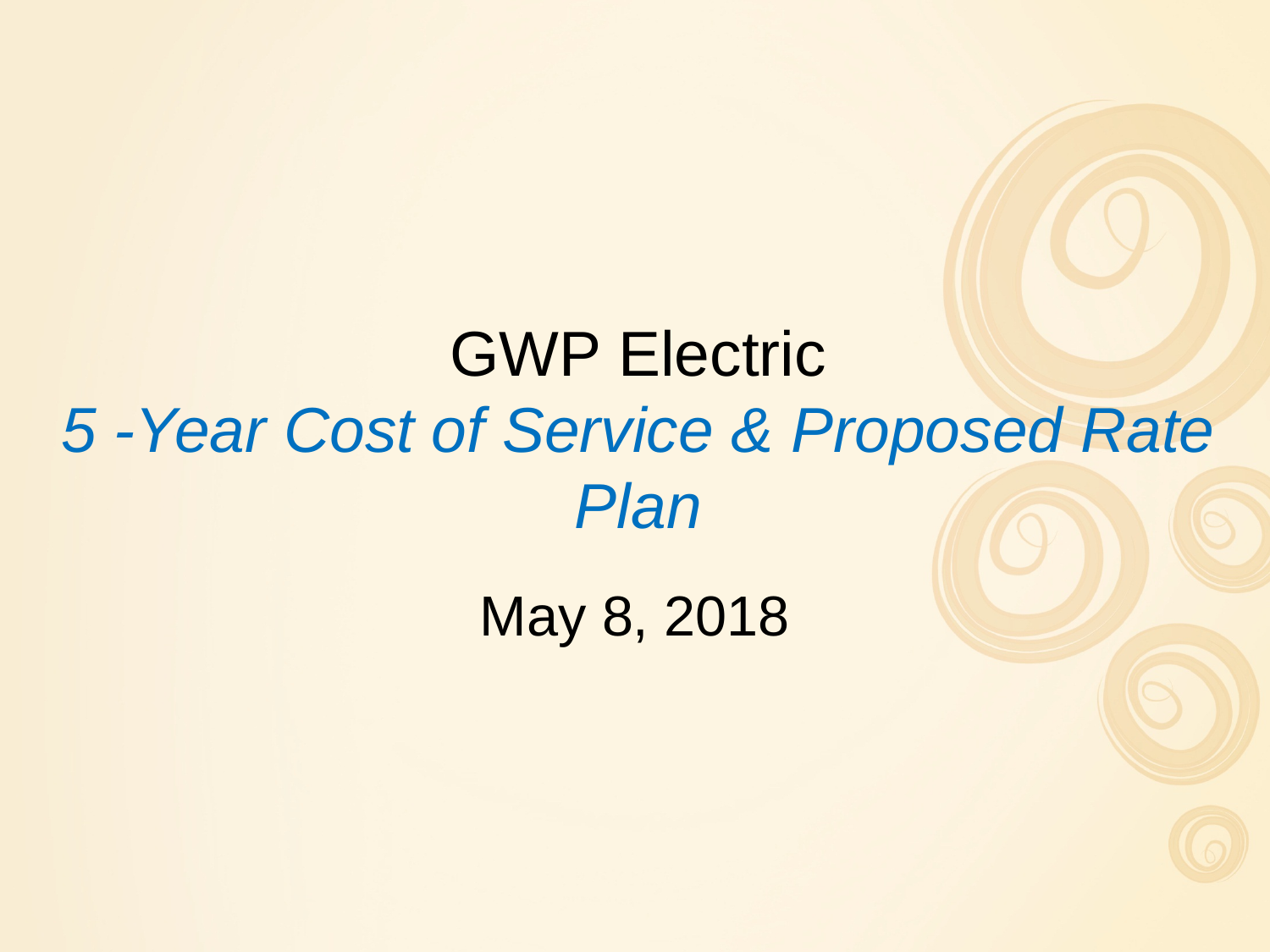

GWP Electric
5 -Year Cost of Service & Proposed Rate Plan
May 8, 2018